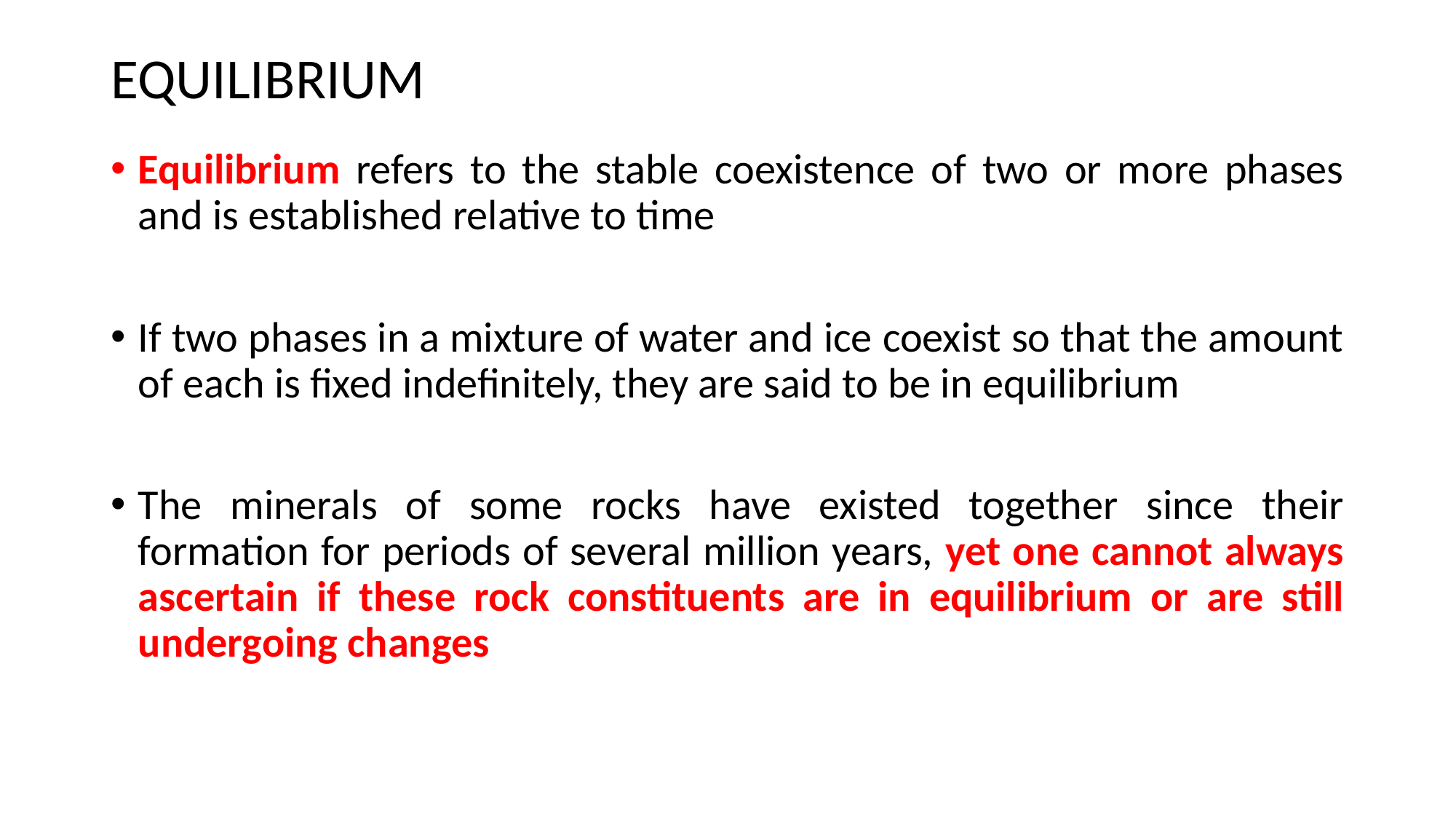

# EQUILIBRIUM
Equilibrium refers to the stable coexistence of two or more phases and is established relative to time

If two phases in a mixture of water and ice coexist so that the amount of each is fixed indefinitely, they are said to be in equilibrium

The minerals of some rocks have existed together since their formation for periods of several million years, yet one cannot always ascertain if these rock constituents are in equilibrium or are still undergoing changes